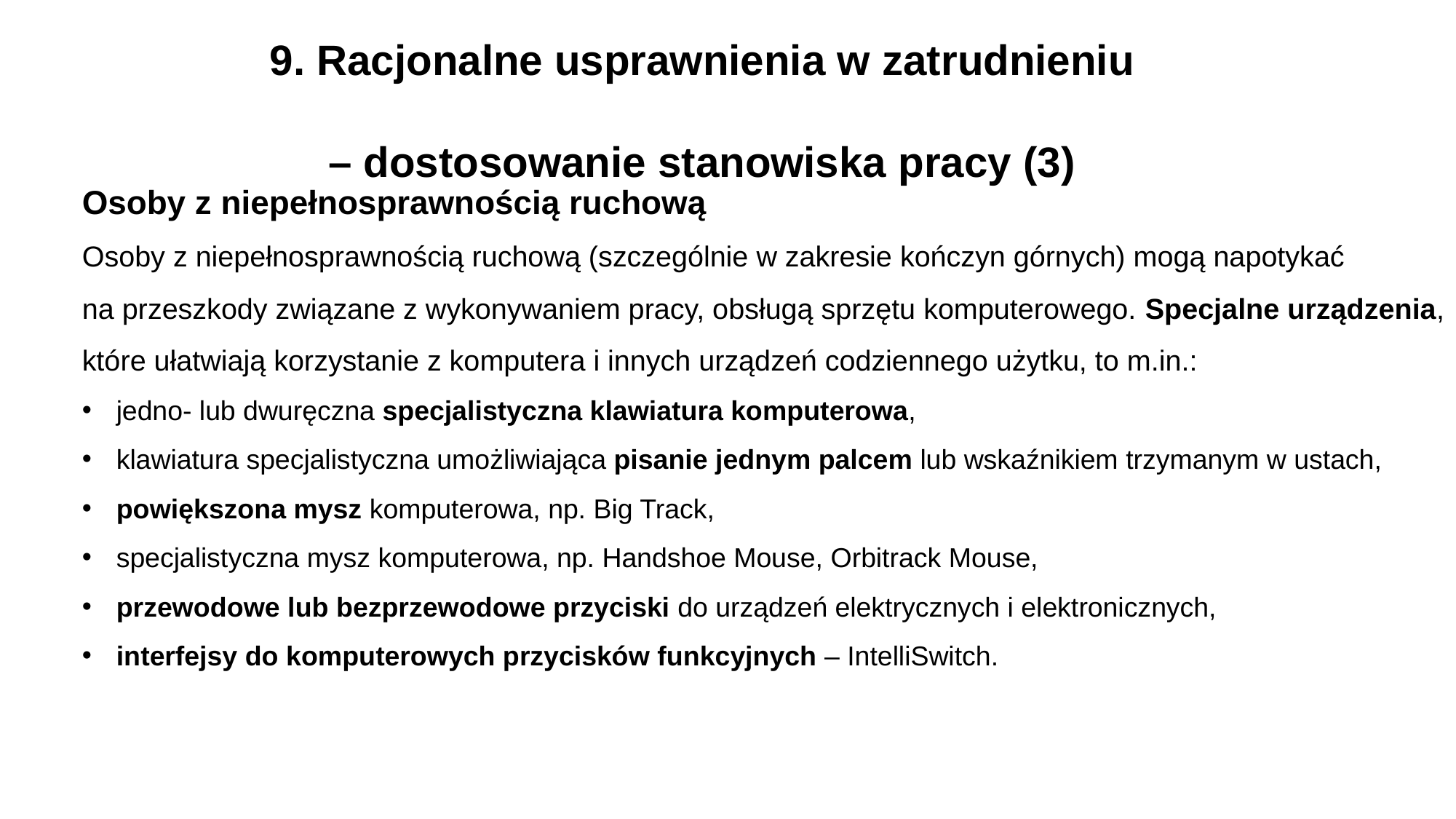

9. Racjonalne usprawnienia w zatrudnieniu
– dostosowanie stanowiska pracy (3)
Osoby z niepełnosprawnością ruchową
Osoby z niepełnosprawnością ruchową (szczególnie w zakresie kończyn górnych) mogą napotykać
na przeszkody związane z wykonywaniem pracy, obsługą sprzętu komputerowego. Specjalne urządzenia, które ułatwiają korzystanie z komputera i innych urządzeń codziennego użytku, to m.in.:
jedno- lub dwuręczna specjalistyczna klawiatura komputerowa,
klawiatura specjalistyczna umożliwiająca pisanie jednym palcem lub wskaźnikiem trzymanym w ustach,
powiększona mysz komputerowa, np. Big Track,
specjalistyczna mysz komputerowa, np. Handshoe Mouse, Orbitrack Mouse,
przewodowe lub bezprzewodowe przyciski do urządzeń elektrycznych i elektronicznych,
interfejsy do komputerowych przycisków funkcyjnych – IntelliSwitch.